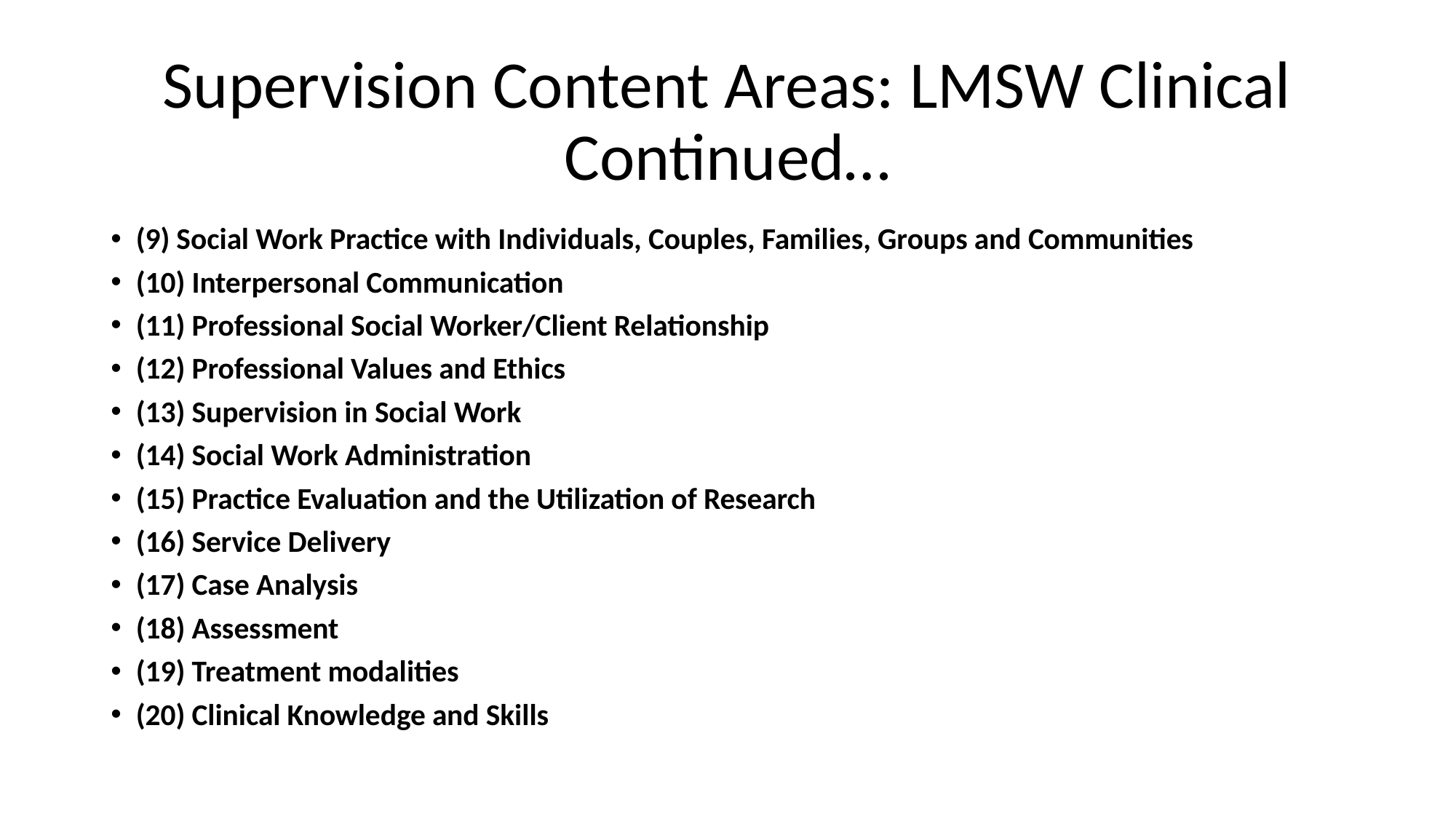

# Supervision Content Areas: LMSW Clinical Continued…
(9) Social Work Practice with Individuals, Couples, Families, Groups and Communities
(10) Interpersonal Communication
(11) Professional Social Worker/Client Relationship
(12) Professional Values and Ethics
(13) Supervision in Social Work
(14) Social Work Administration
(15) Practice Evaluation and the Utilization of Research
(16) Service Delivery
(17) Case Analysis
(18) Assessment
(19) Treatment modalities
(20) Clinical Knowledge and Skills